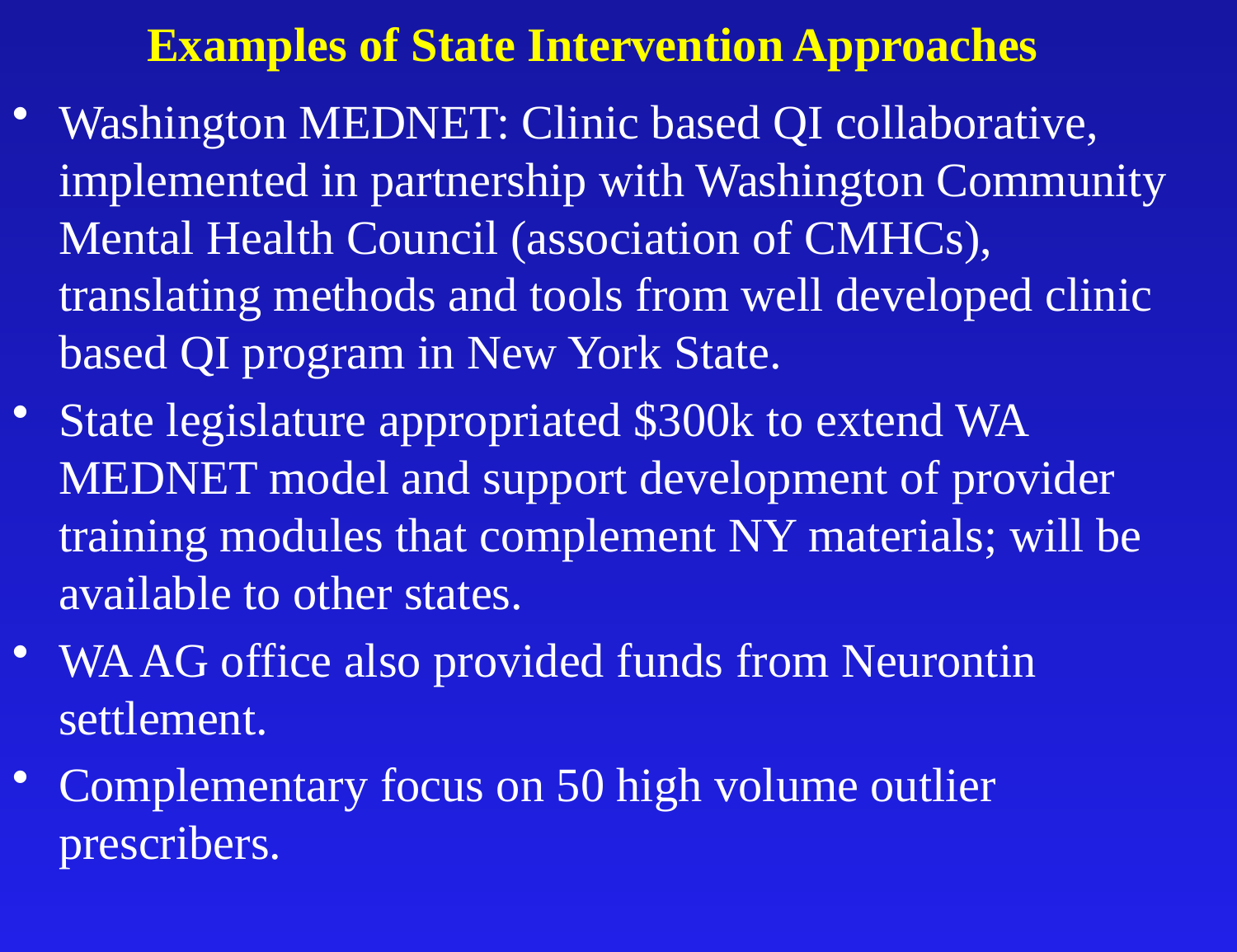

# Examples of State Intervention Approaches
Washington MEDNET: Clinic based QI collaborative, implemented in partnership with Washington Community Mental Health Council (association of CMHCs), translating methods and tools from well developed clinic based QI program in New York State.
State legislature appropriated $300k to extend WA MEDNET model and support development of provider training modules that complement NY materials; will be available to other states.
WA AG office also provided funds from Neurontin settlement.
Complementary focus on 50 high volume outlier prescribers.